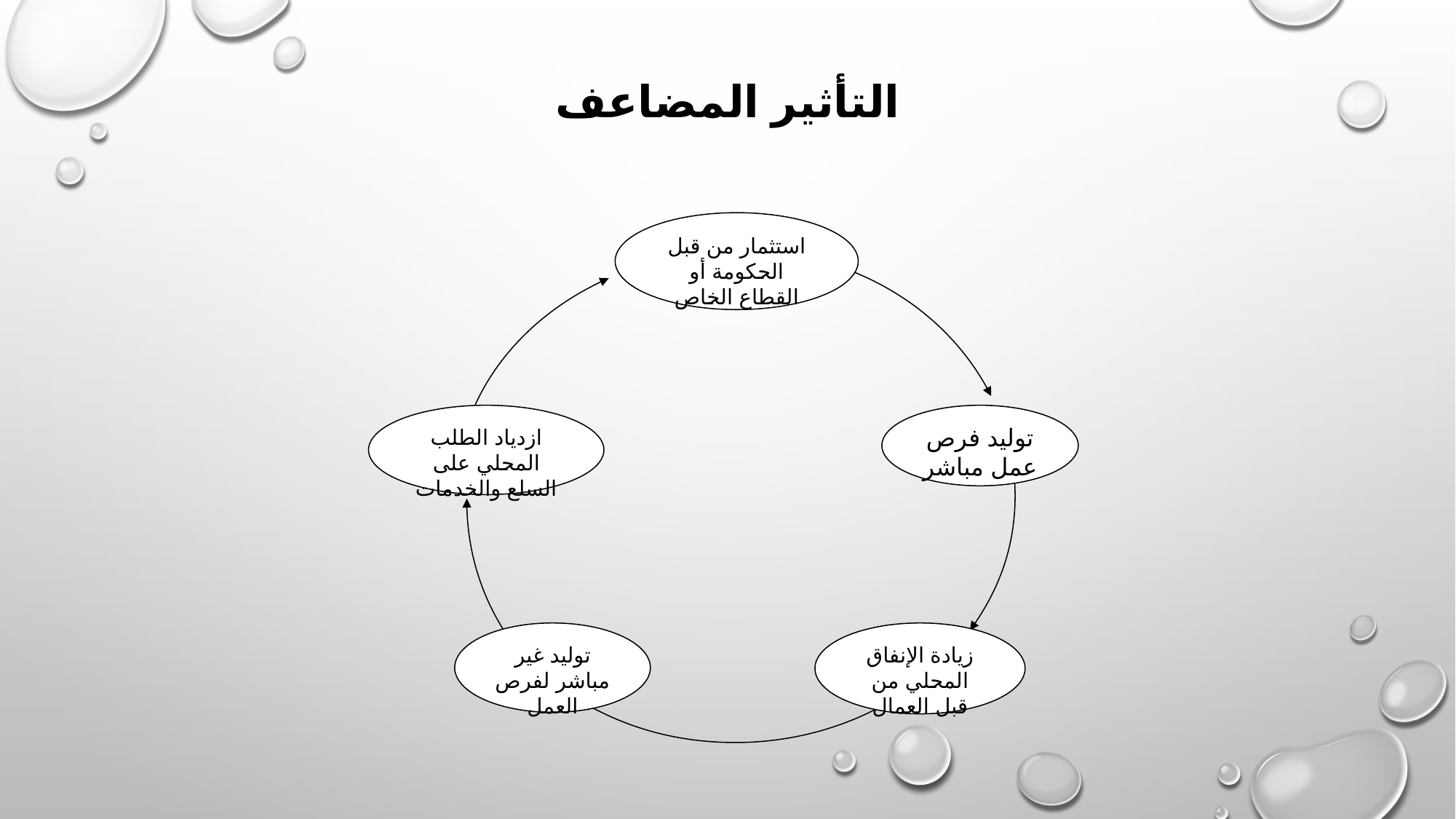

# التأثير المضاعف

استثمار من قبل الحكومة أو القطاع الخاص

ازدياد الطلب المحلي على السلع والخدمات

توليد فرص عمل مباشر

توليد غير مباشر لفرص العمل

زيادة الإنفاق المحلي من قبل العمال